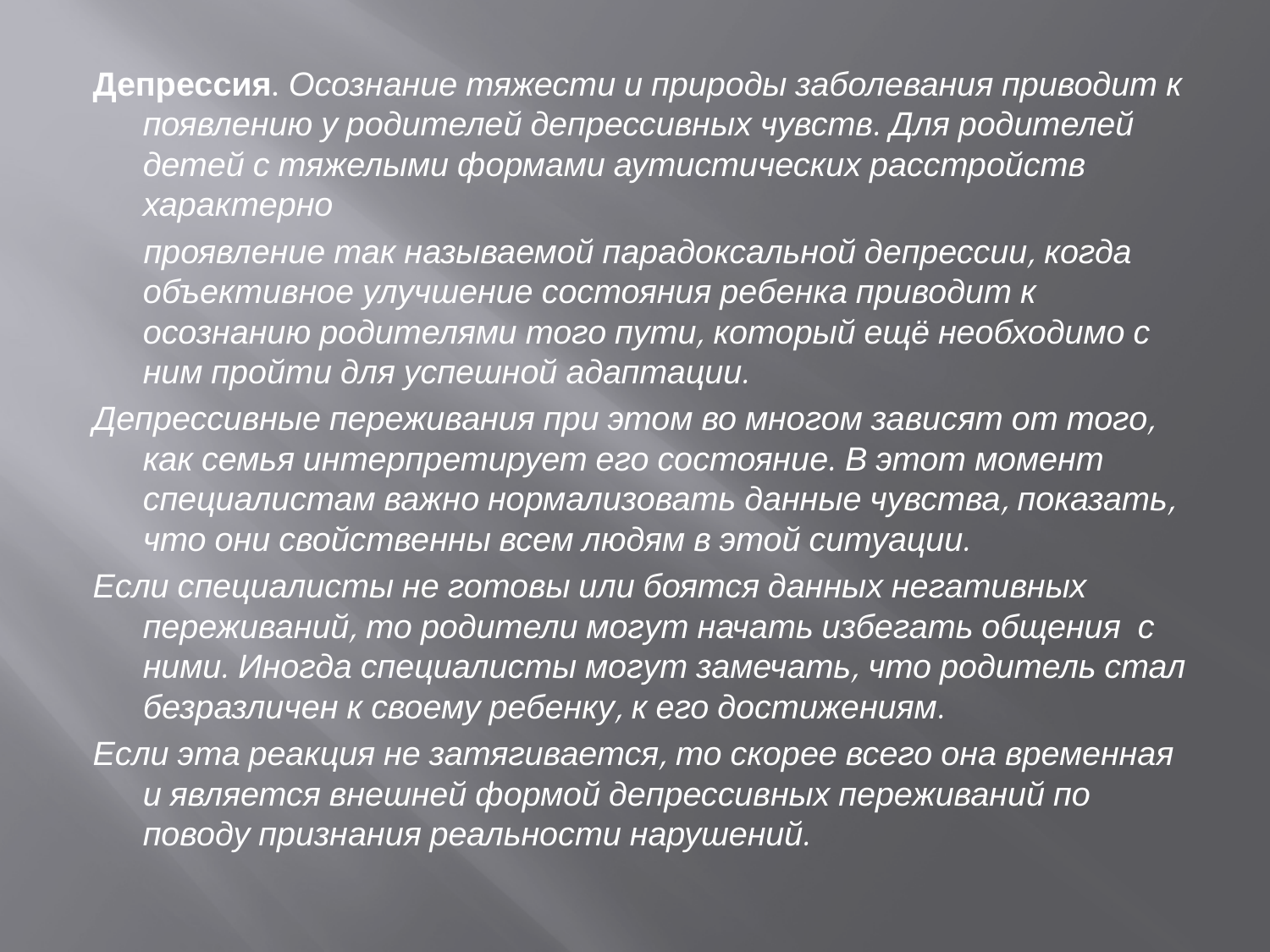

Депрессия. Осознание тяжести и природы заболевания приводит к появлению у родителей депрессивных чувств. Для родителей детей с тяжелыми формами аутистических расстройств характерно
      проявление так называемой парадоксальной депрессии, когда объективное улучшение состояния ребенка приводит к осознанию родителями того пути, который ещё необходимо с ним пройти для успешной адаптации.
Депрессивные переживания при этом во многом зависят от того, как семья интерпретирует его состояние. В этот момент специалистам важно нормализовать данные чувства, показать, что они свойственны всем людям в этой ситуации.
Если специалисты не готовы или боятся данных негативных переживаний, то родители могут начать избегать общения  с ними. Иногда специалисты могут замечать, что родитель стал безразличен к своему ребенку, к его достижениям.
Если эта реакция не затягивается, то скорее всего она временная и является внешней формой депрессивных переживаний по поводу признания реальности нарушений.